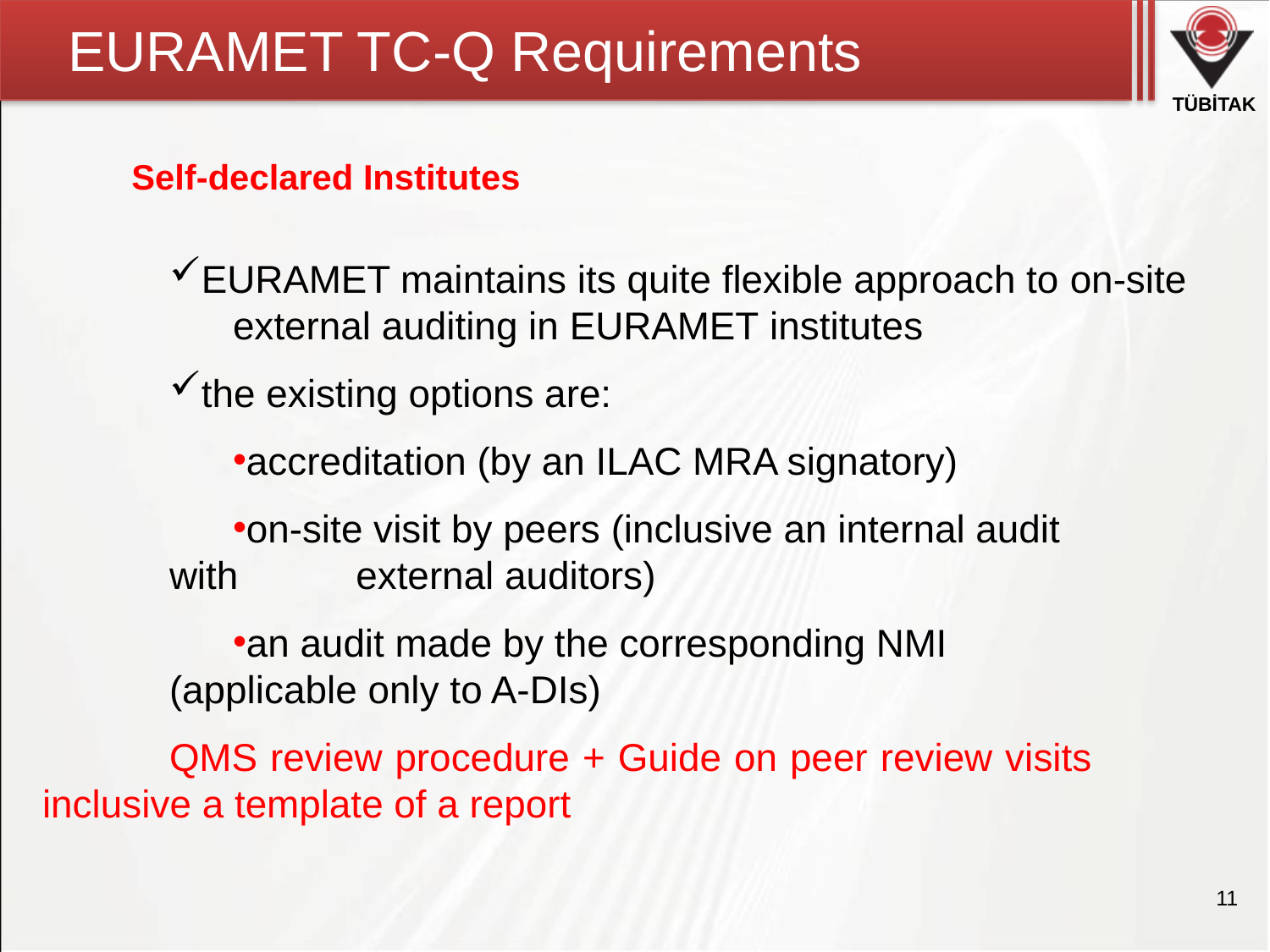

# EURAMET TC-Q Requirements

Self-declared Institutes
EURAMET maintains its quite flexible approach to on-site 	external auditing in EURAMET institutes
the existing options are:
accreditation (by an ILAC MRA signatory)
on-site visit by peers (inclusive an internal audit 	with 	external auditors)
an audit made by the corresponding NMI 	(applicable only to A-DIs)
	QMS review procedure + Guide on peer review visits 	inclusive a template of a report

11